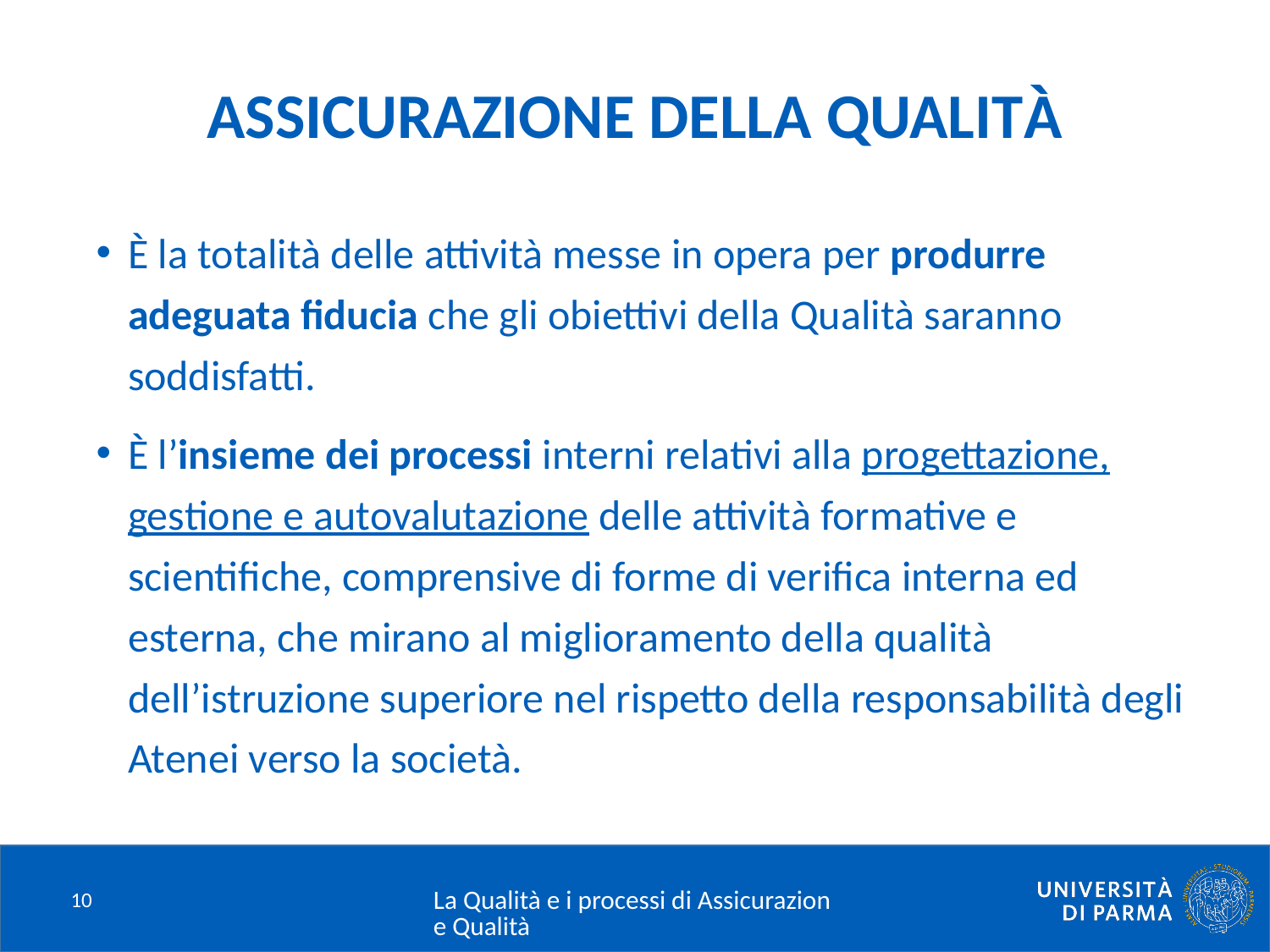

# ASSICURAZIONE DELLA QUALITÀ
È la totalità delle attività messe in opera per produrre adeguata fiducia che gli obiettivi della Qualità saranno soddisfatti.
È l’insieme dei processi interni relativi alla progettazione, gestione e autovalutazione delle attività formative e scientifiche, comprensive di forme di verifica interna ed esterna, che mirano al miglioramento della qualità dell’istruzione superiore nel rispetto della responsabilità degli Atenei verso la società.

10
La Qualità e i processi di Assicurazione Qualità